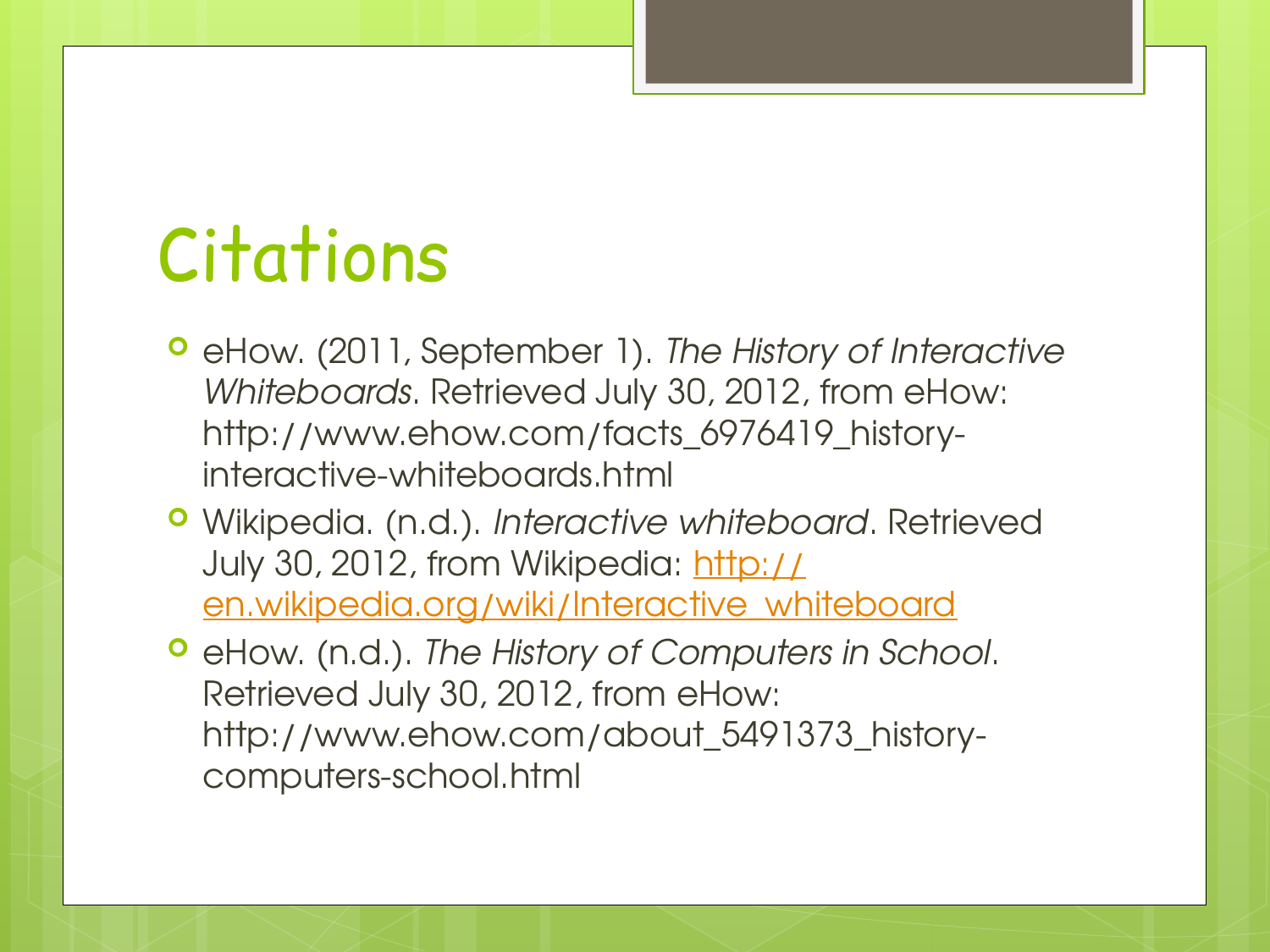

# Citations
eHow. (2011, September 1). The History of Interactive Whiteboards. Retrieved July 30, 2012, from eHow: http://www.ehow.com/facts_6976419_history-interactive-whiteboards.html
Wikipedia. (n.d.). Interactive whiteboard. Retrieved July 30, 2012, from Wikipedia: http://en.wikipedia.org/wiki/Interactive_whiteboard
eHow. (n.d.). The History of Computers in School. Retrieved July 30, 2012, from eHow: http://www.ehow.com/about_5491373_history-computers-school.html